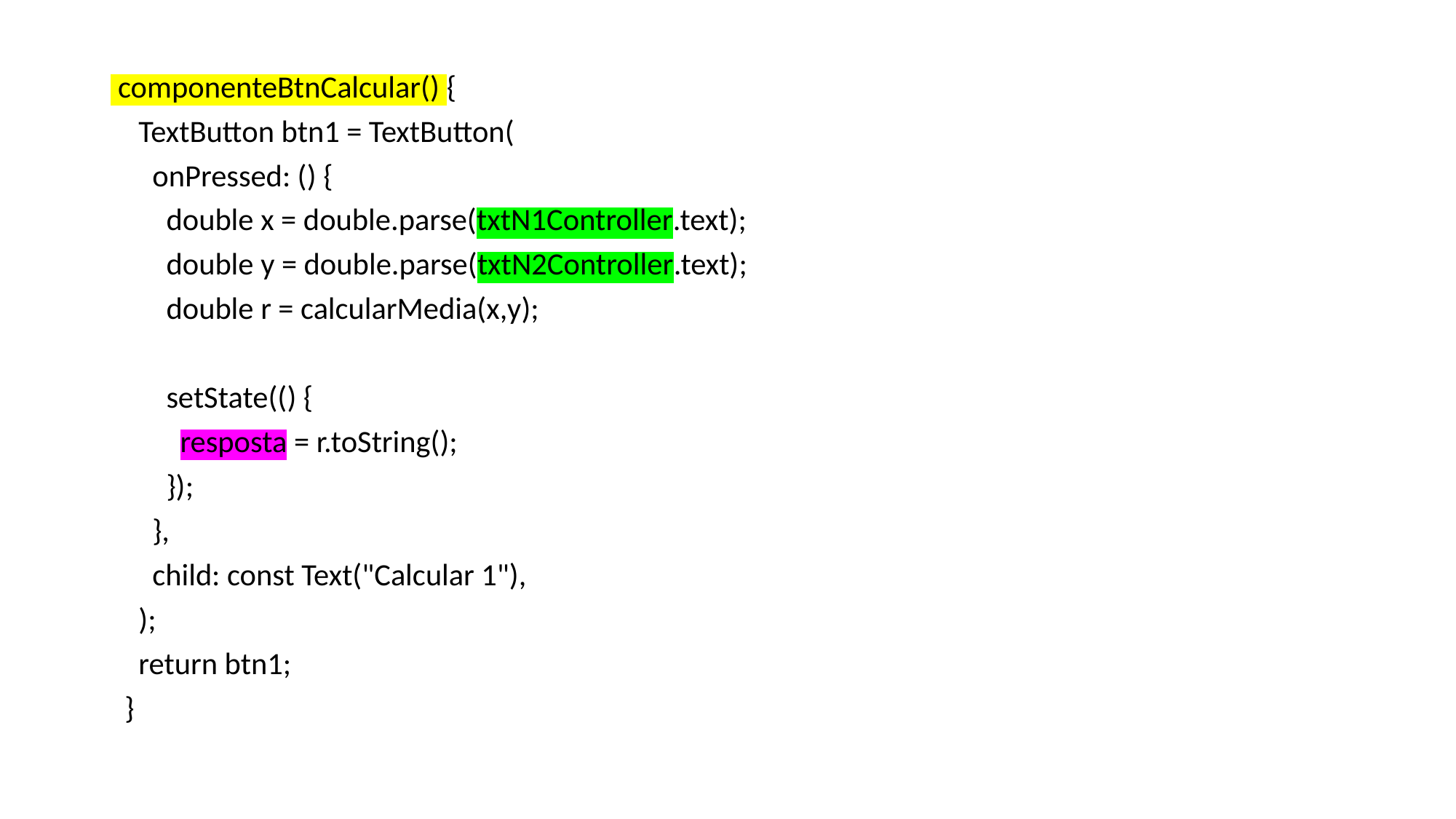

componenteBtnCalcular() {
    TextButton btn1 = TextButton(
      onPressed: () {
        double x = double.parse(txtN1Controller.text);
        double y = double.parse(txtN2Controller.text);
        double r = calcularMedia(x,y);

        setState(() {
          resposta = r.toString();
        });
      },
      child: const Text("Calcular 1"),
    );
    return btn1;
  }